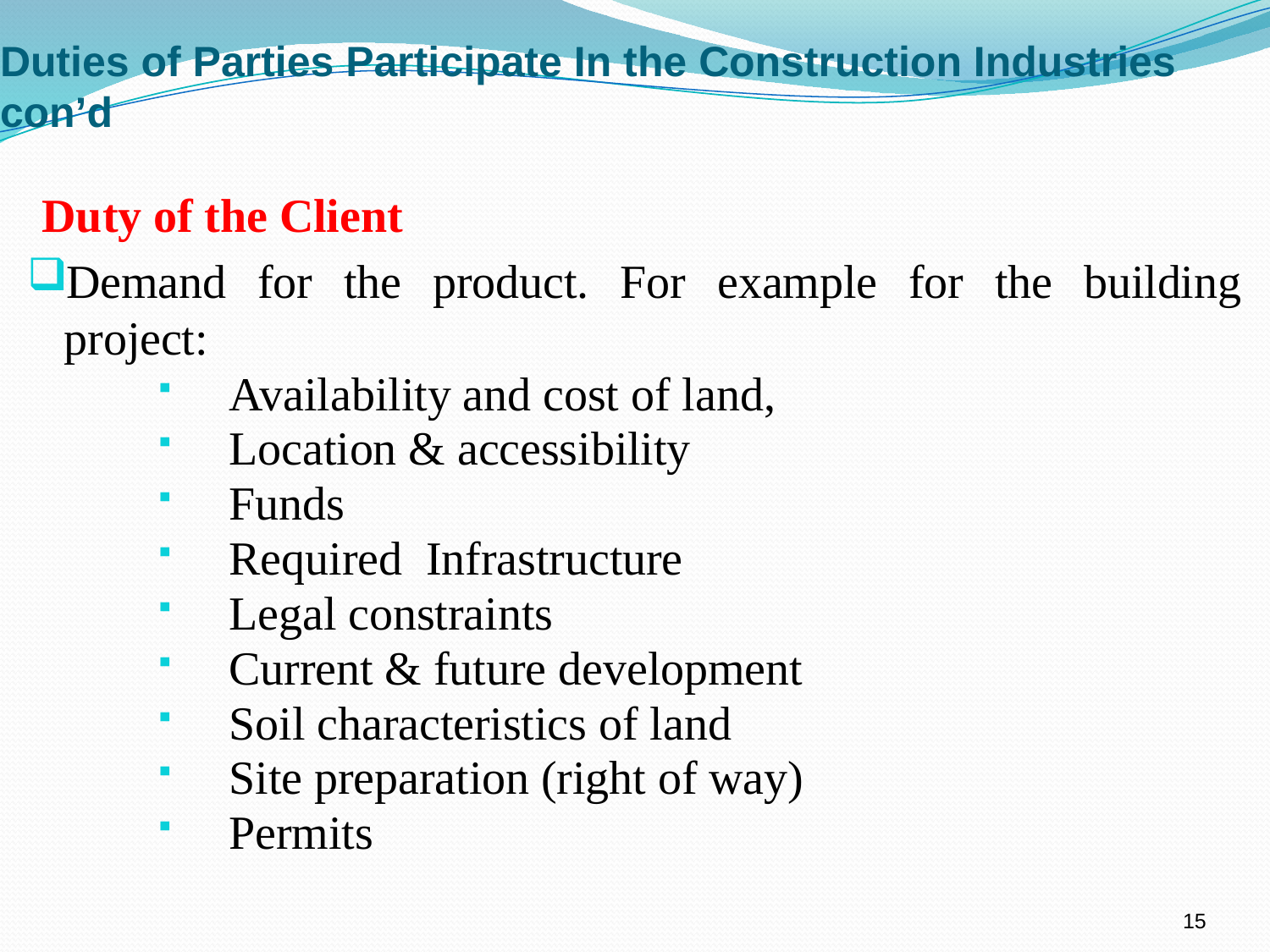

# Duties of Parties Participate In the Construction Industries con’d

Duty of the Client
Demand for the product. For example for the building project:
Availability and cost of land,
Location & accessibility
Funds
Required  Infrastructure
Legal constraints
Current & future development
Soil characteristics of land
Site preparation (right of way)
Permits

15